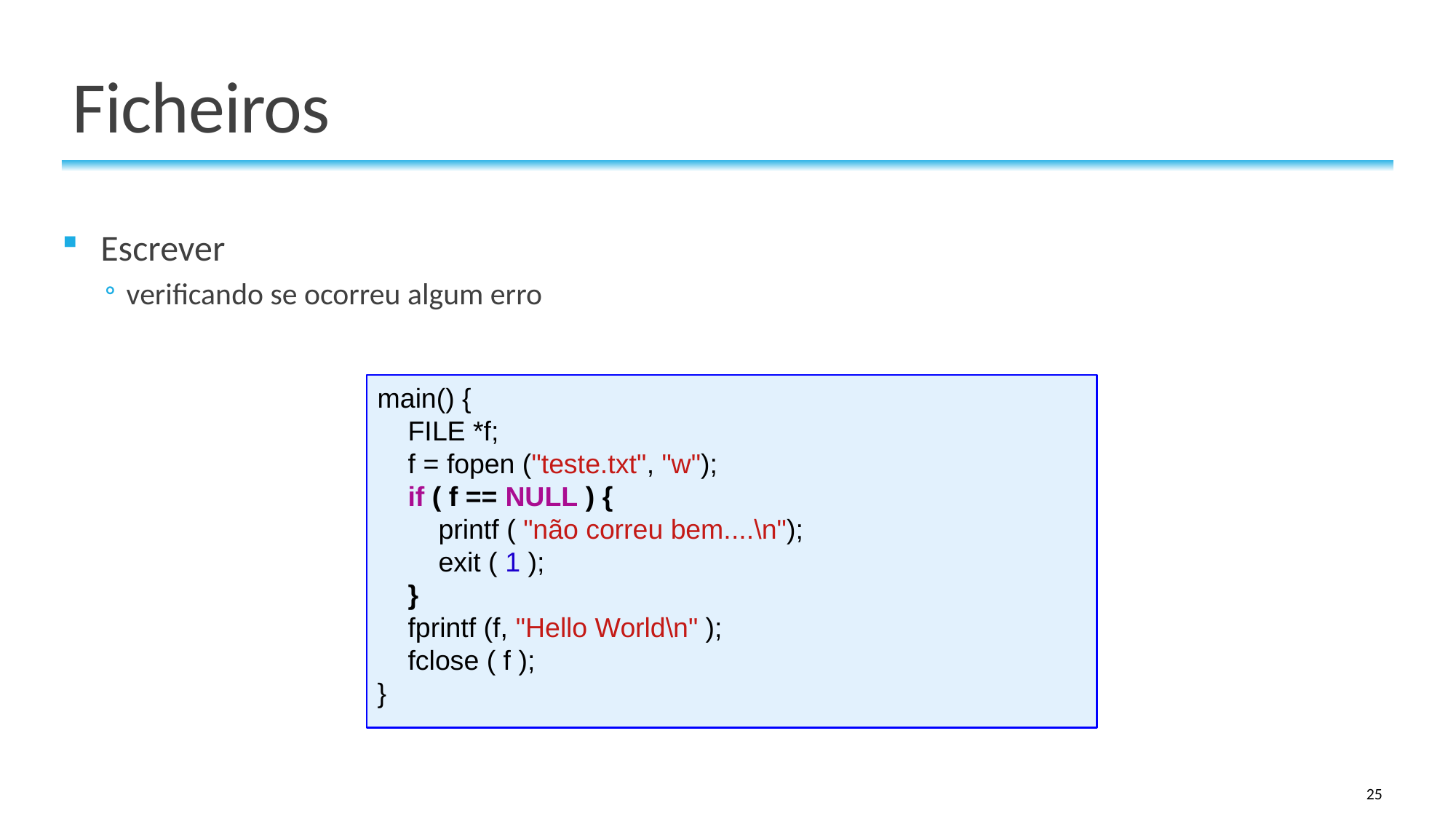

# Ficheiros
Escrever
verificando se ocorreu algum erro
main() {
    FILE *f;
    f = fopen ("teste.txt", "w");
    if ( f == NULL ) {
        printf ( "não correu bem....\n");
        exit ( 1 );
    }
    fprintf (f, "Hello World\n" );
    fclose ( f );
}
25